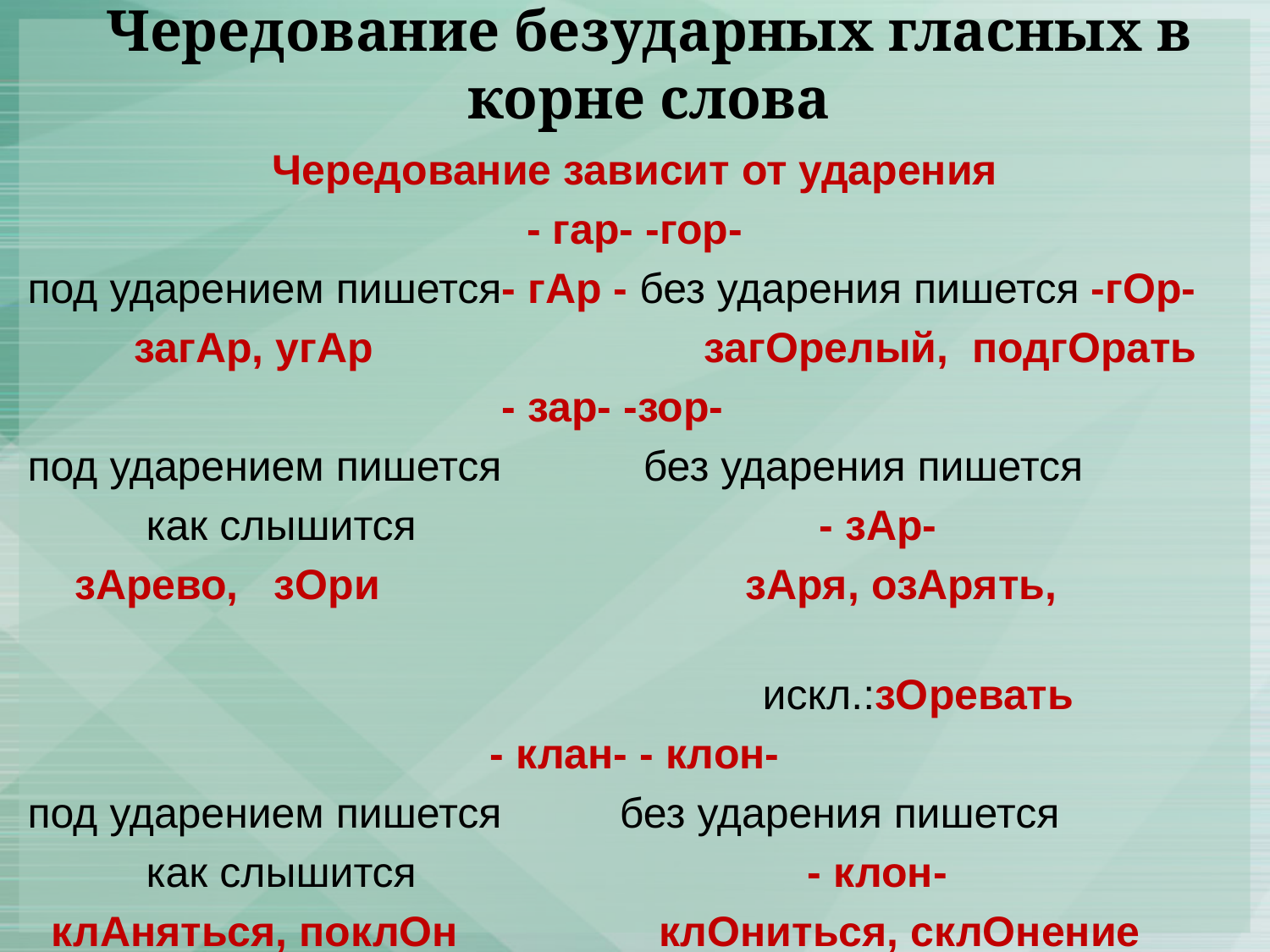

# Чередование безударных гласных в корне слова
Чередование зависит от ударения
- гар- -гор-
под ударением пишется- гАр - без ударения пишется -гОр-
         загАр, угАр                            загОрелый,  подгОрать
                                        - зар- -зор-
под ударением пишется            без ударения пишется
          как слышится                                  - зАр-
    зАрево,   зОри                               зАря, озАрять,
                                                              искл.:зОревать
                                       - клан- - клон-
под ударением пишется          без ударения пишется
          как слышится                                 - клон-
  клАняться, поклОн                 клОниться, склОнение